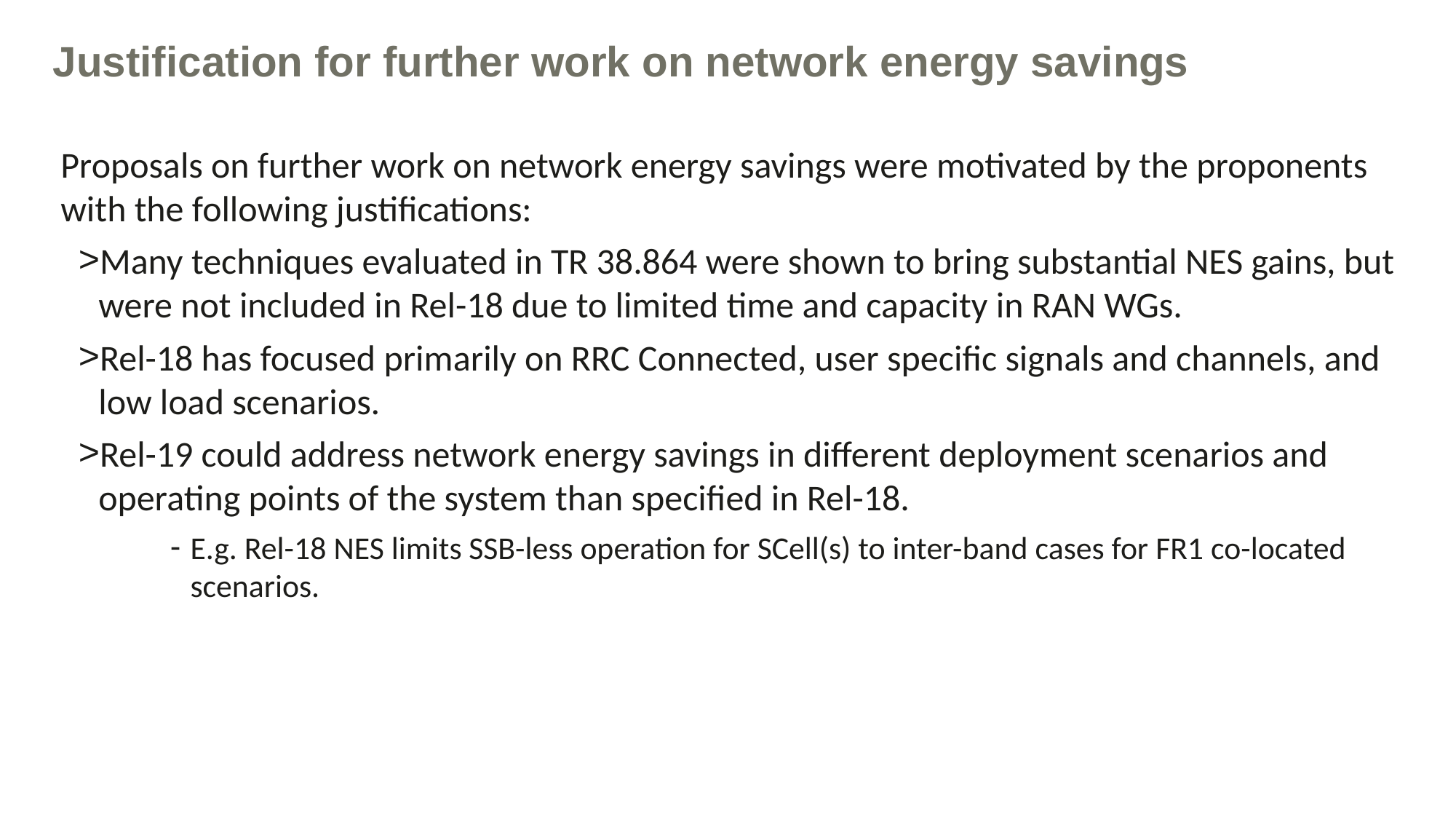

Justification for further work on network energy savings
Proposals on further work on network energy savings were motivated by the proponents with the following justifications:
Many techniques evaluated in TR 38.864 were shown to bring substantial NES gains, but were not included in Rel-18 due to limited time and capacity in RAN WGs.
Rel-18 has focused primarily on RRC Connected, user specific signals and channels, and low load scenarios.
Rel-19 could address network energy savings in different deployment scenarios and operating points of the system than specified in Rel-18.
E.g. Rel-18 NES limits SSB-less operation for SCell(s) to inter-band cases for FR1 co-located scenarios.